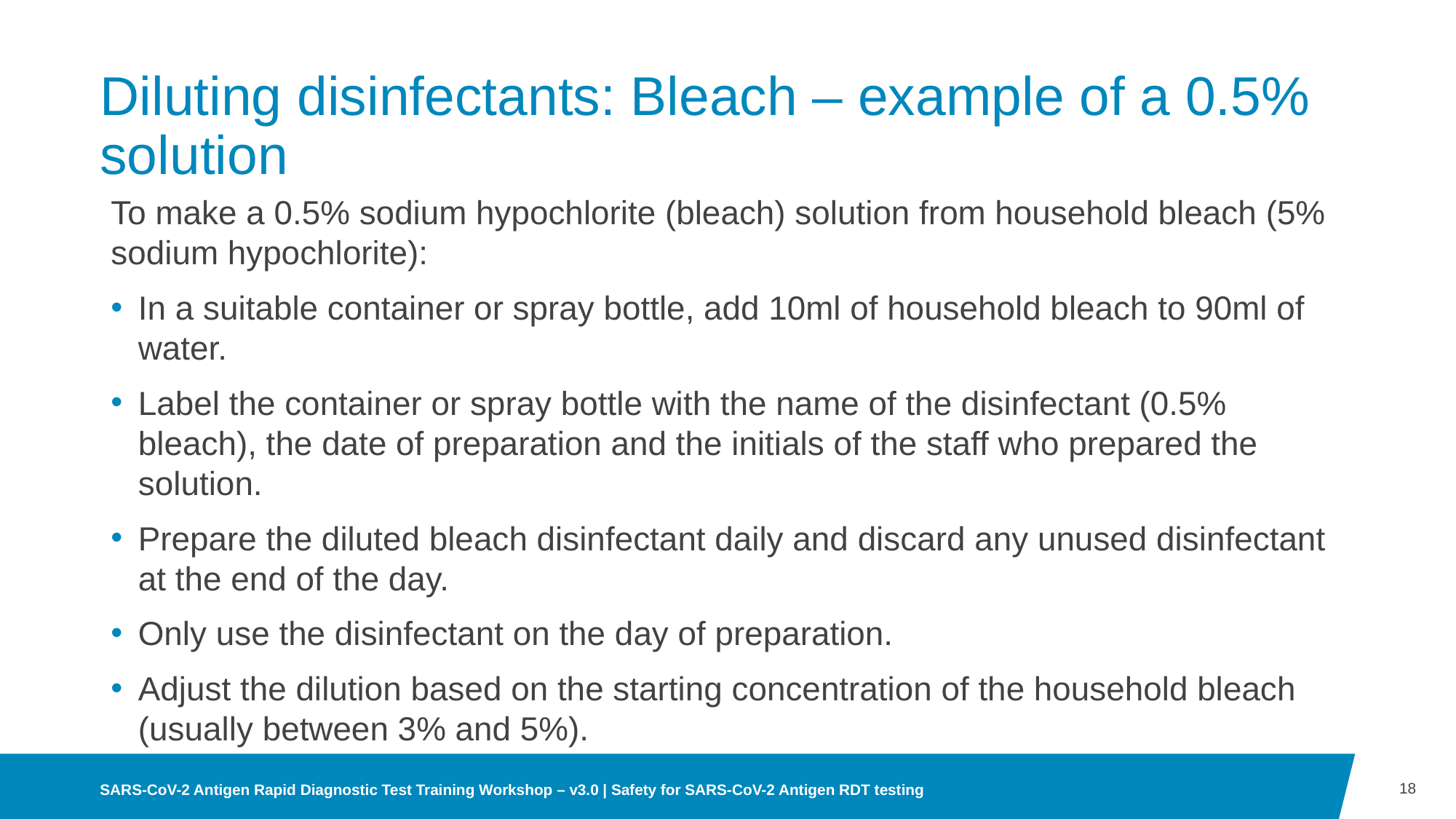

# Diluting disinfectants: Bleach – example of a 0.5% solution
To make a 0.5% sodium hypochlorite (bleach) solution from household bleach (5% sodium hypochlorite):
In a suitable container or spray bottle, add 10ml of household bleach to 90ml of water.
Label the container or spray bottle with the name of the disinfectant (0.5% bleach), the date of preparation and the initials of the staff who prepared the solution.
Prepare the diluted bleach disinfectant daily and discard any unused disinfectant at the end of the day.
Only use the disinfectant on the day of preparation.
Adjust the dilution based on the starting concentration of the household bleach (usually between 3% and 5%).

18
SARS-CoV-2 Antigen Rapid Diagnostic Test Training Workshop – v3.0 | Safety for SARS-CoV-2 Antigen RDT testing